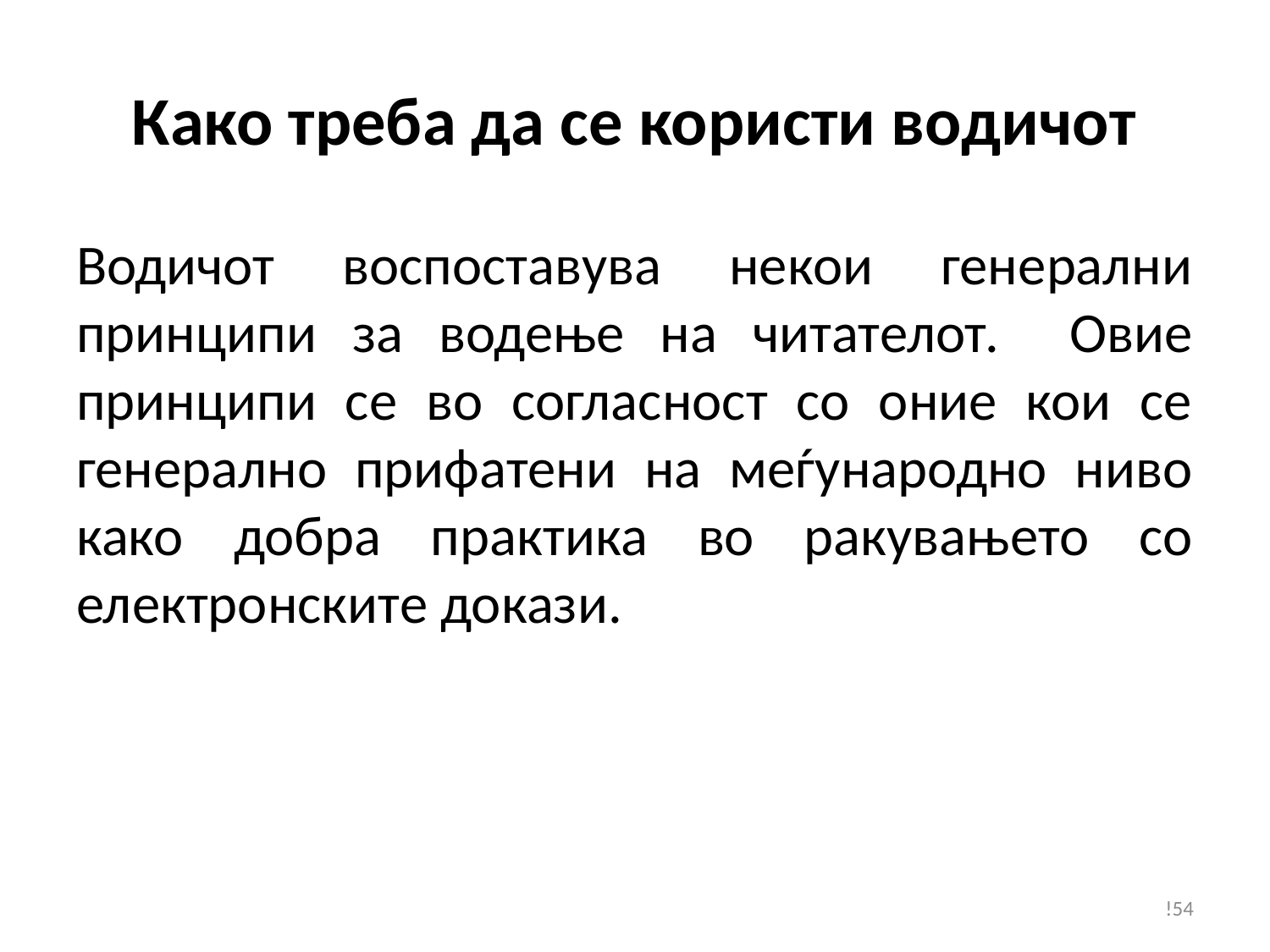

# Како треба да се користи водичот
Водичот воспоставува некои генерални принципи за водење на читателот.  Овие принципи се во согласност со оние кои се генерално прифатени на меѓународно ниво како добра практика во ракувањето со електронските докази.

!54